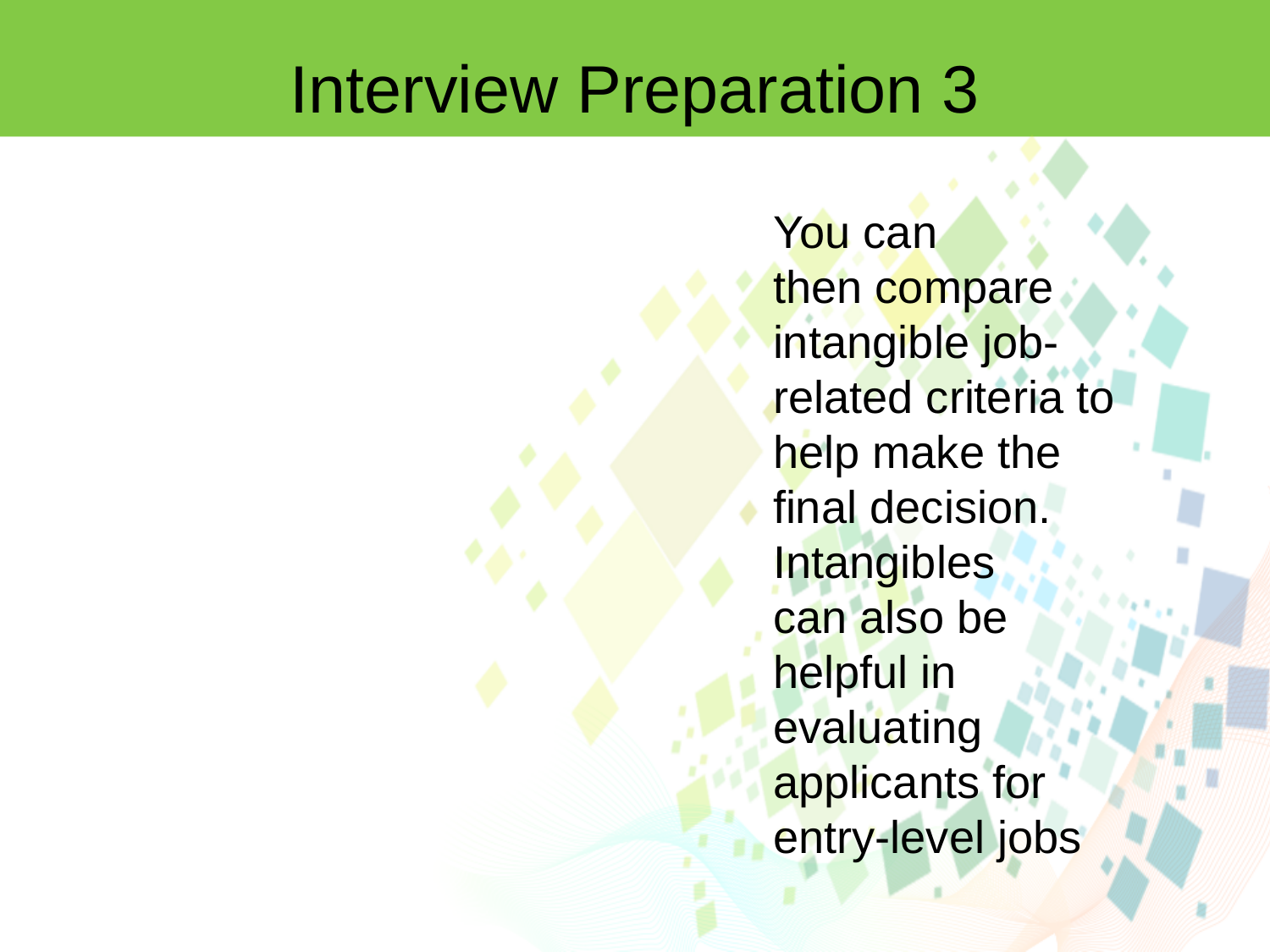

Interview Preparation 3
You can
then compare intangible job-related criteria to help make the final decision. Intangibles
can also be helpful in evaluating applicants for entry-level jobs